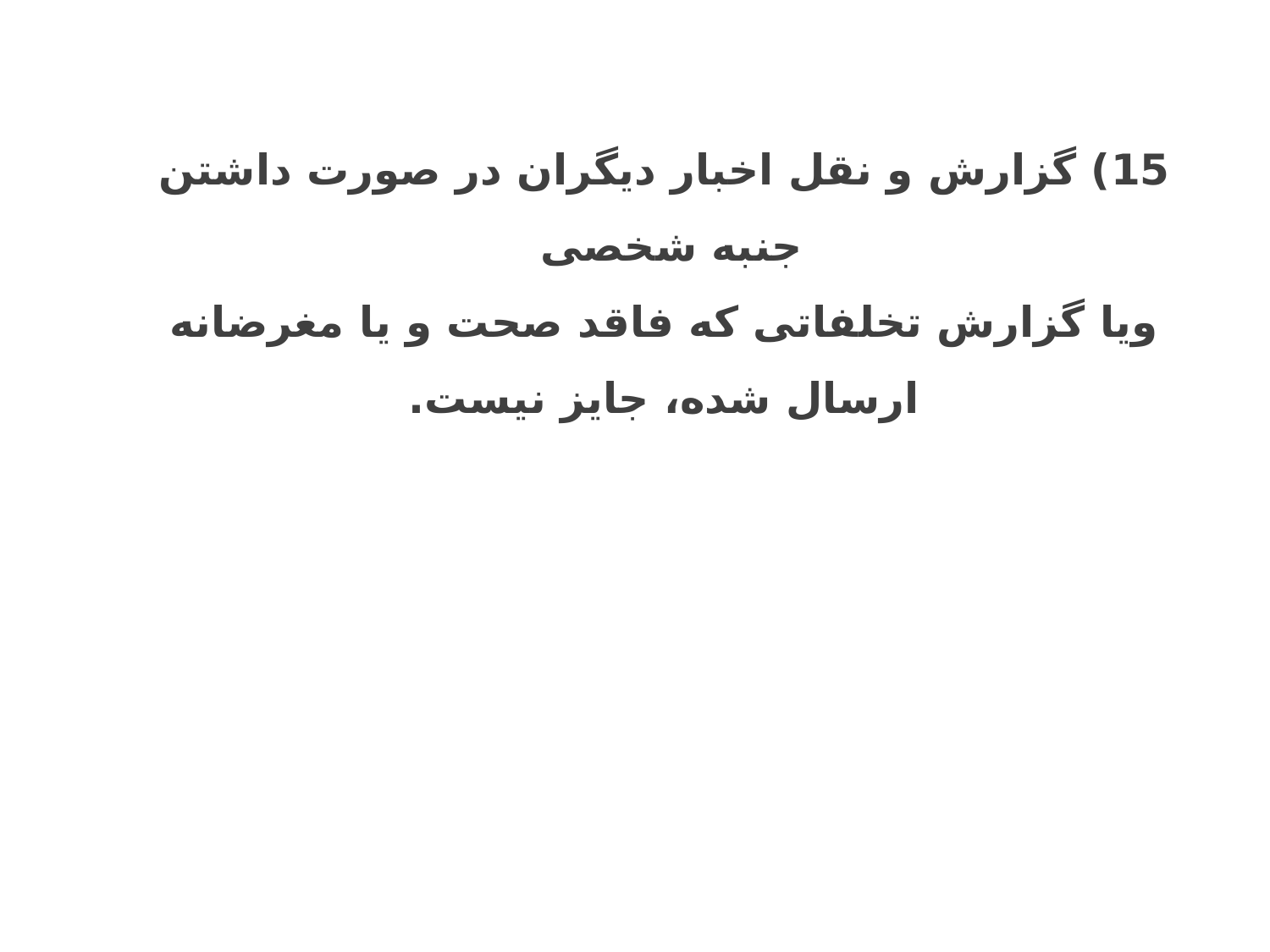

15) گزارش و نقل اخبار دیگران در صورت داشتن جنبه شخصی
ویا گزارش تخلفاتی که فاقد صحت و یا مغرضانه ارسال شده، جایز نیست.